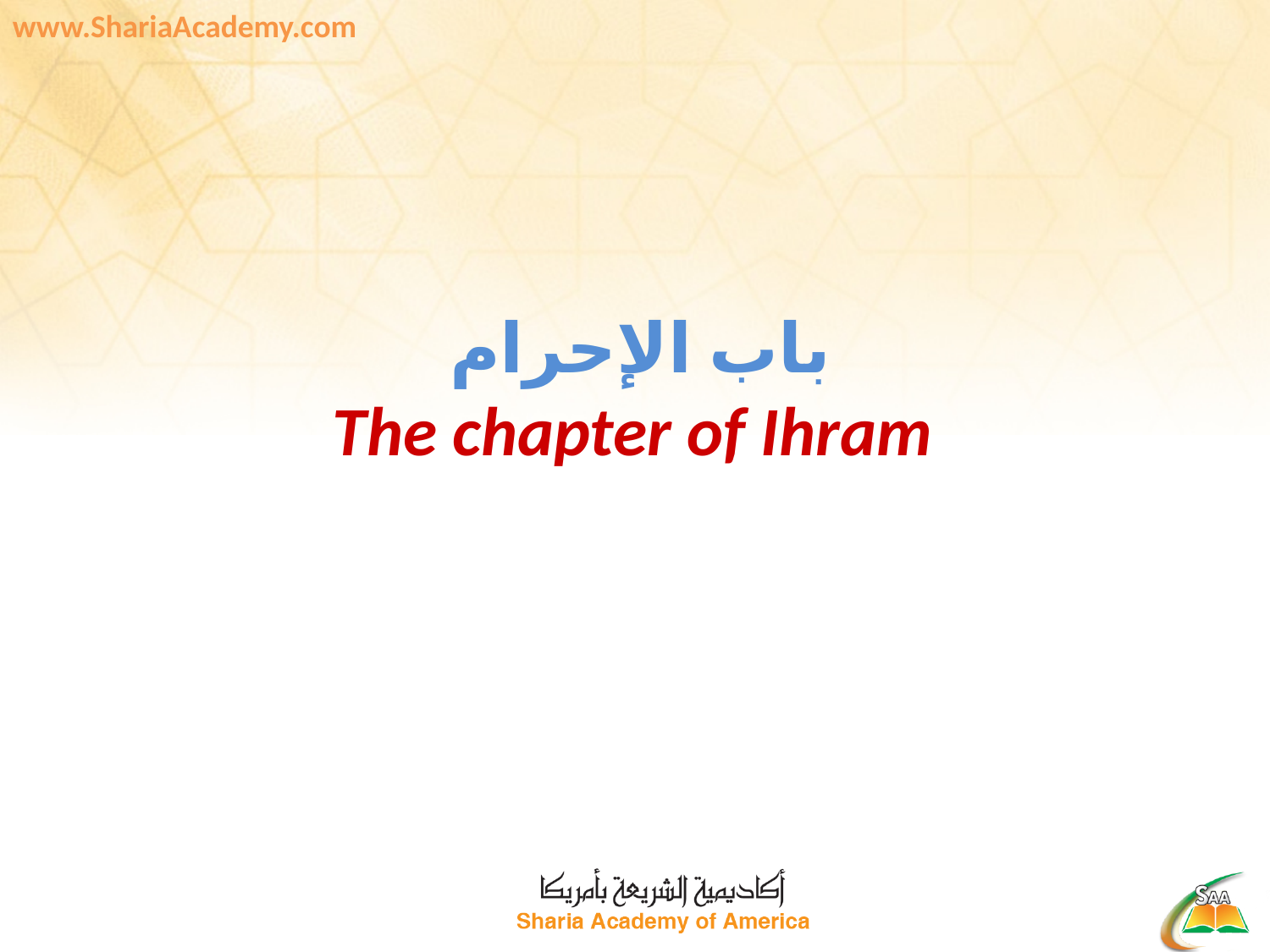

# باب الإحرام The chapter of Ihram